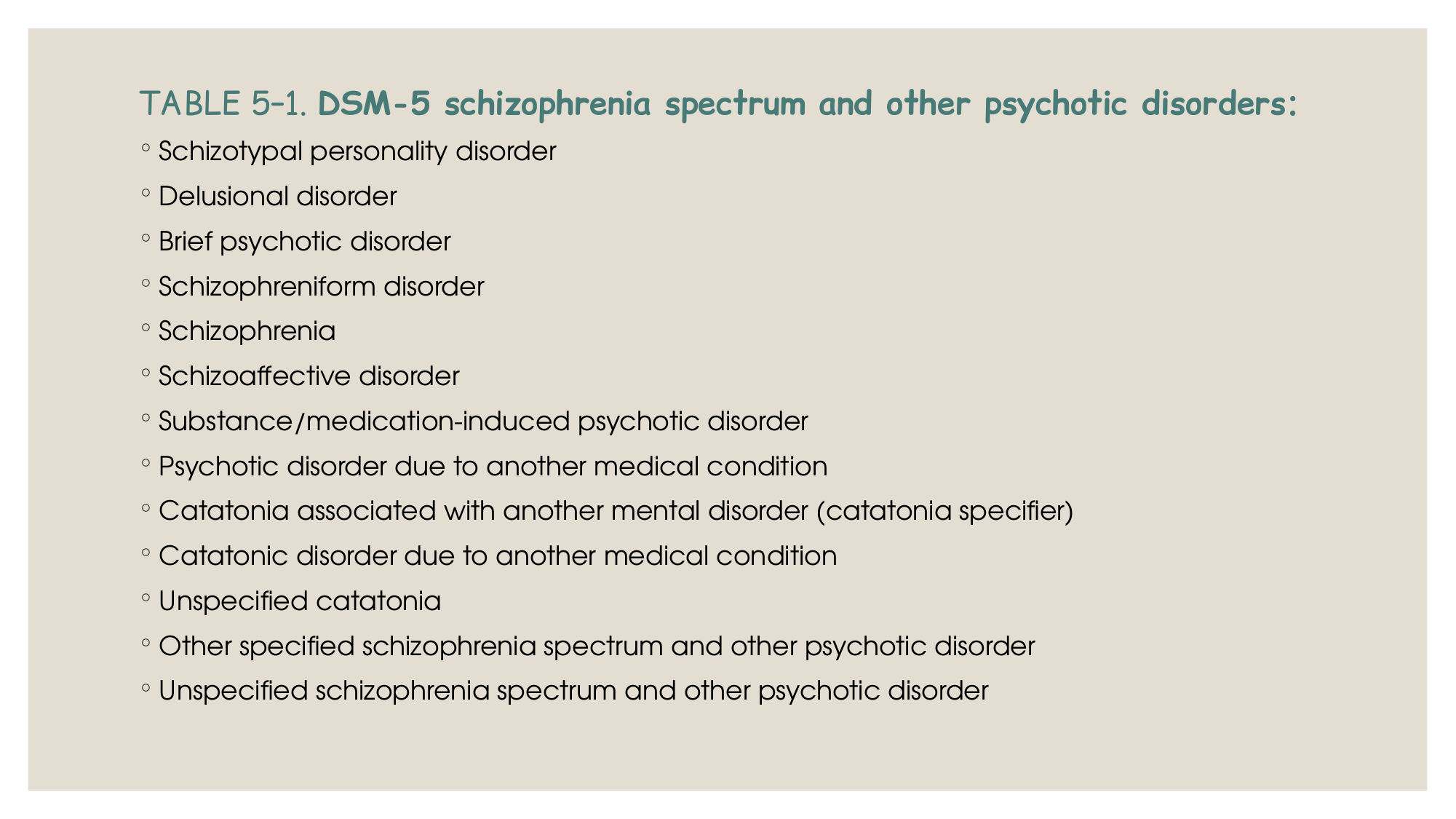

#
TABLE 5–1. DSM-5 schizophrenia spectrum and other psychotic disorders:
Schizotypal personality disorder
Delusional disorder
Brief psychotic disorder
Schizophreniform disorder
Schizophrenia
Schizoaffective disorder
Substance/medication-induced psychotic disorder
Psychotic disorder due to another medical condition
Catatonia associated with another mental disorder (catatonia specifier)
Catatonic disorder due to another medical condition
Unspecified catatonia
Other specified schizophrenia spectrum and other psychotic disorder
Unspecified schizophrenia spectrum and other psychotic disorder